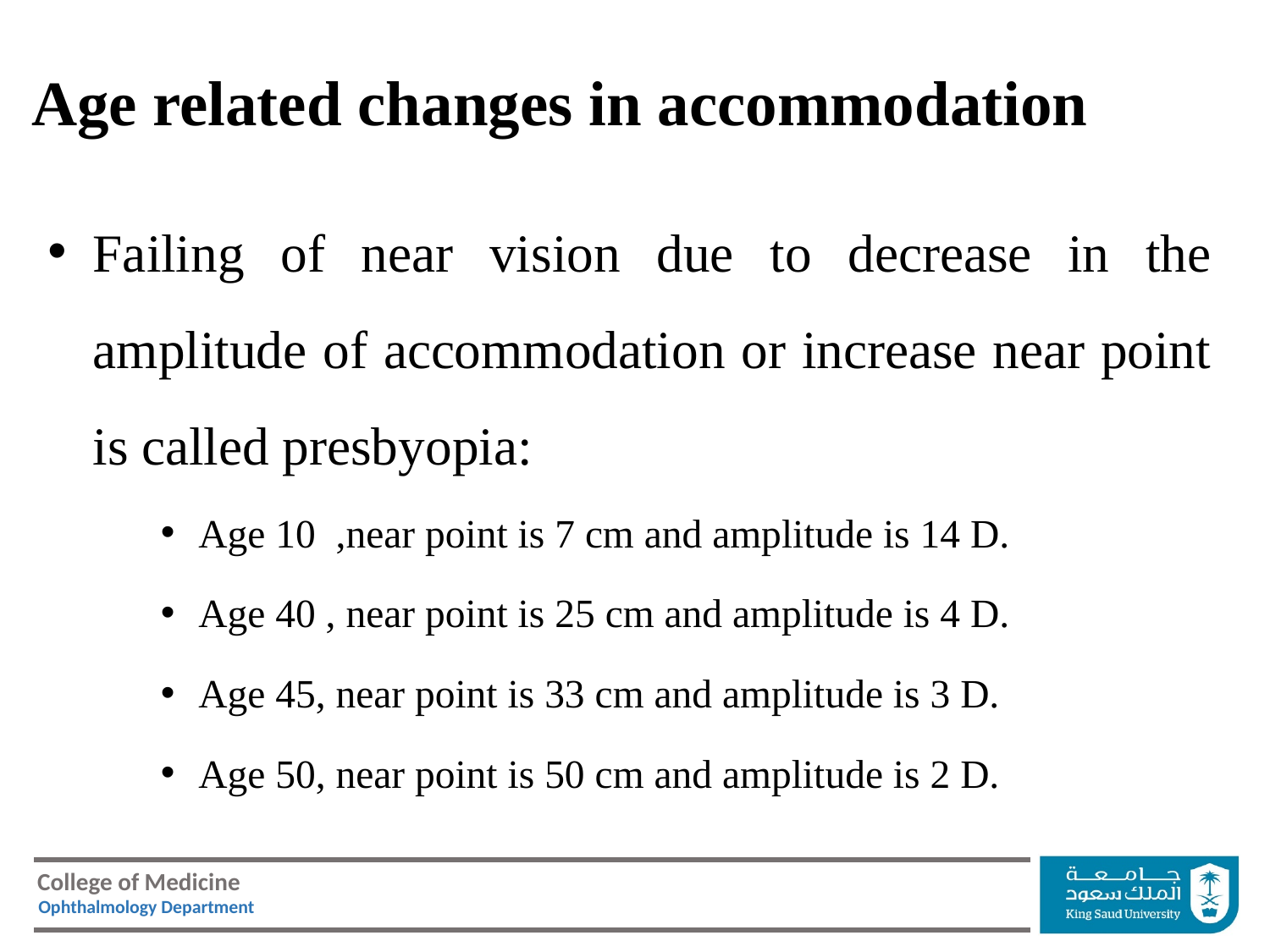

# Age related changes in accommodation
Failing of near vision due to decrease in the amplitude of accommodation or increase near point is called presbyopia:
Age 10  ,near point is 7 cm and amplitude is 14 D.
Age 40 , near point is 25 cm and amplitude is 4 D.
Age 45, near point is 33 cm and amplitude is 3 D.
Age 50, near point is 50 cm and amplitude is 2 D.